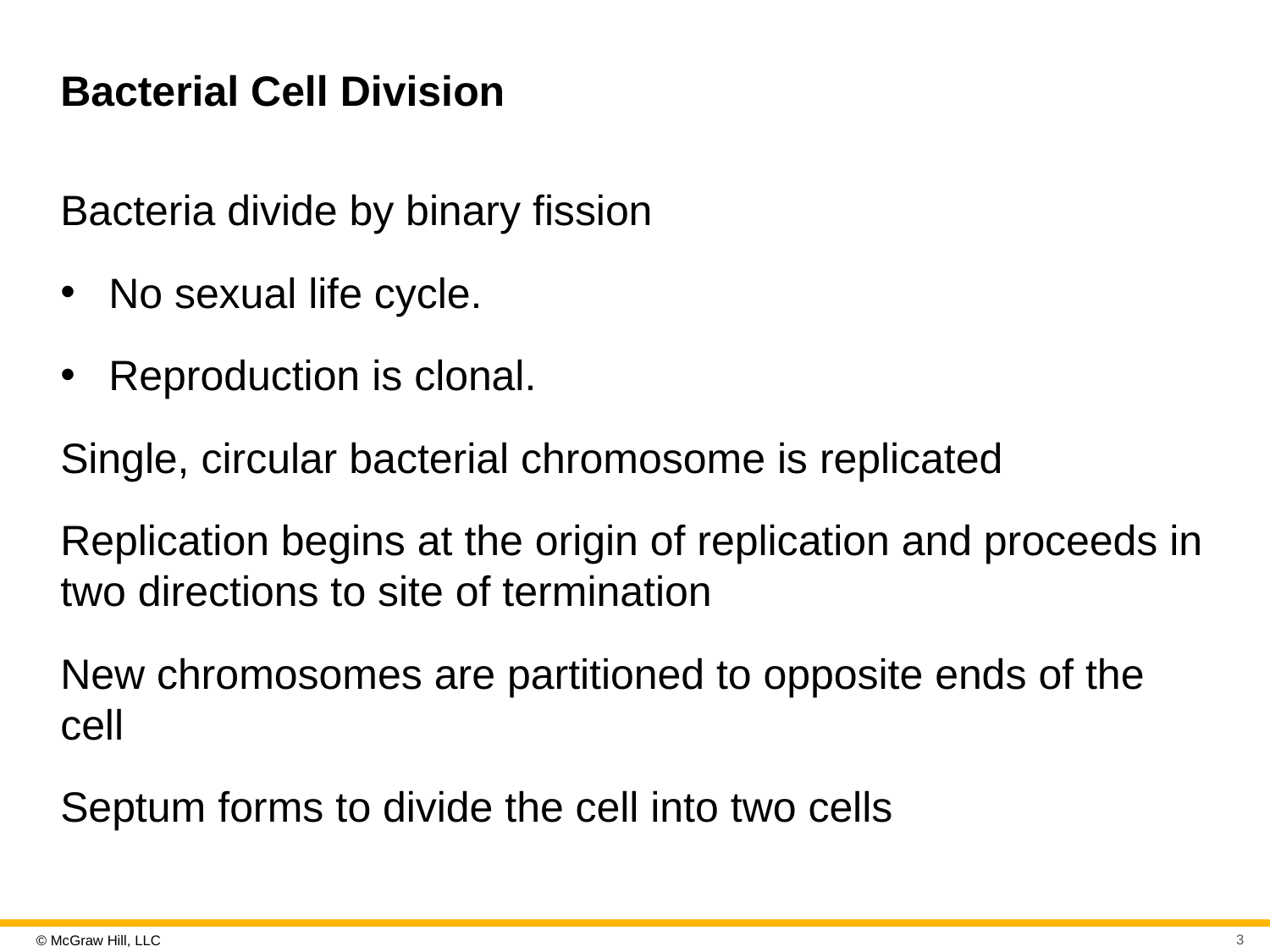

# Bacterial Cell Division
Bacteria divide by binary fission
No sexual life cycle.
Reproduction is clonal.
Single, circular bacterial chromosome is replicated
Replication begins at the origin of replication and proceeds in two directions to site of termination
New chromosomes are partitioned to opposite ends of the cell
Septum forms to divide the cell into two cells
3